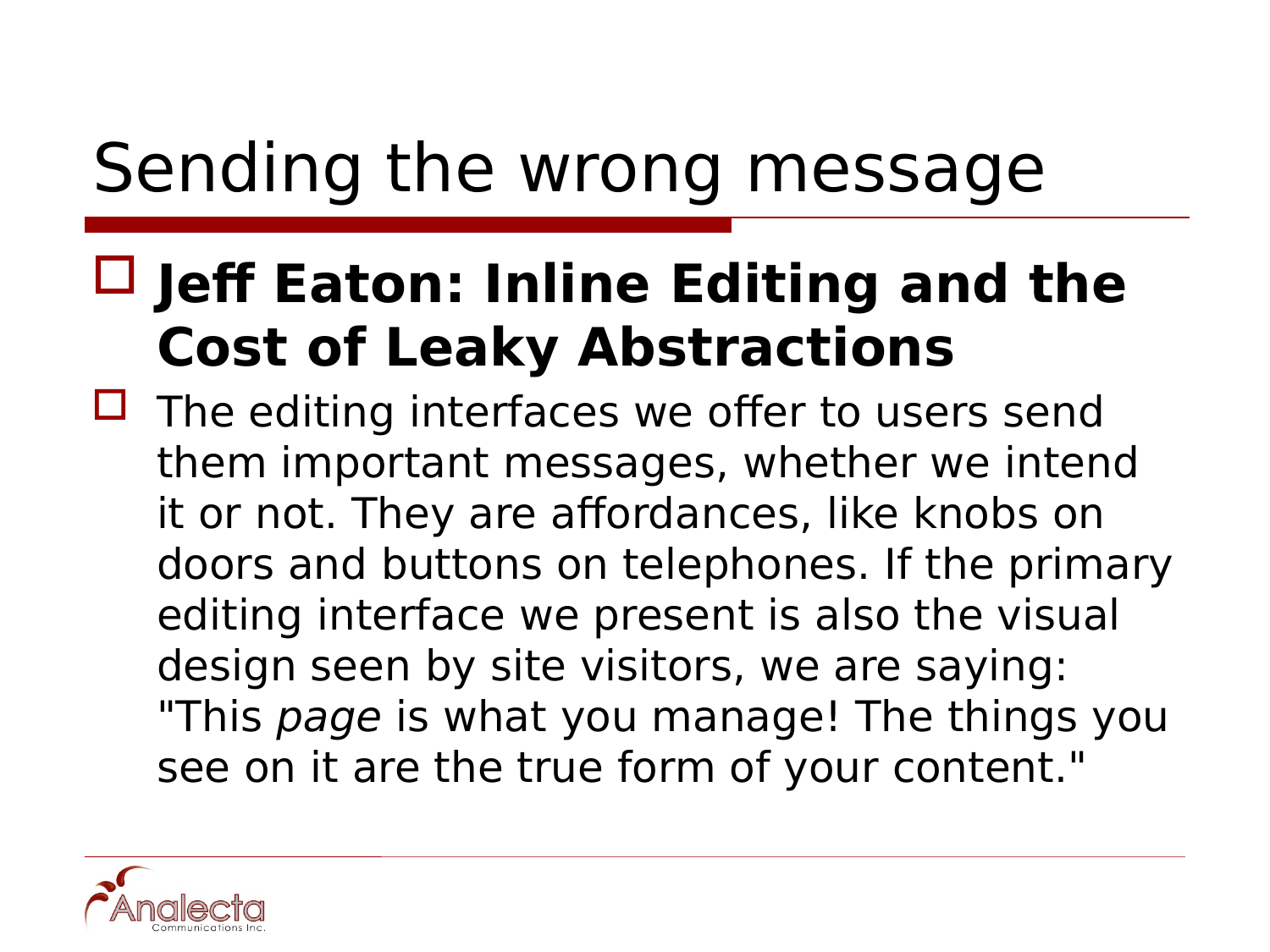

# Sending the wrong message
Jeff Eaton: Inline Editing and the Cost of Leaky Abstractions
The editing interfaces we offer to users send them important messages, whether we intend it or not. They are affordances, like knobs on doors and buttons on telephones. If the primary editing interface we present is also the visual design seen by site visitors, we are saying: "This page is what you manage! The things you see on it are the true form of your content."